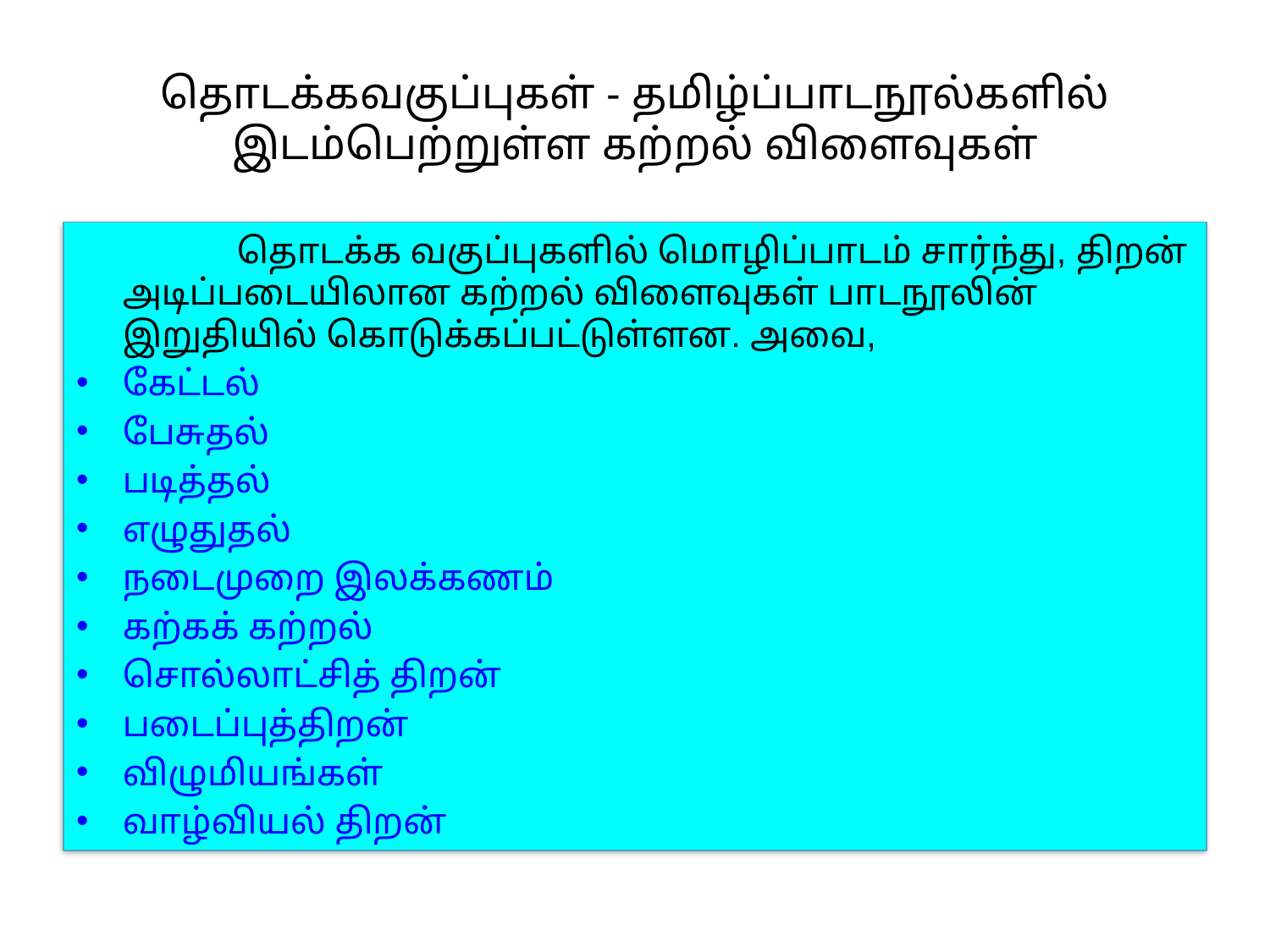

# தொடக்கவகுப்புகள் - தமிழ்ப்பாடநூல்களில் இடம்பெற்றுள்ள கற்றல் விளைவுகள்
		தொடக்க வகுப்புகளில் மொழிப்பாடம் சார்ந்து, திறன் அடிப்படையிலான கற்றல் விளைவுகள் பாடநூலின் இறுதியில் கொடுக்கப்பட்டுள்ளன. அவை,
கேட்டல்
பேசுதல்
படித்தல்
எழுதுதல்
நடைமுறை இலக்கணம்
கற்கக் கற்றல்
சொல்லாட்சித் திறன்
படைப்புத்திறன்
விழுமியங்கள்
வாழ்வியல் திறன்